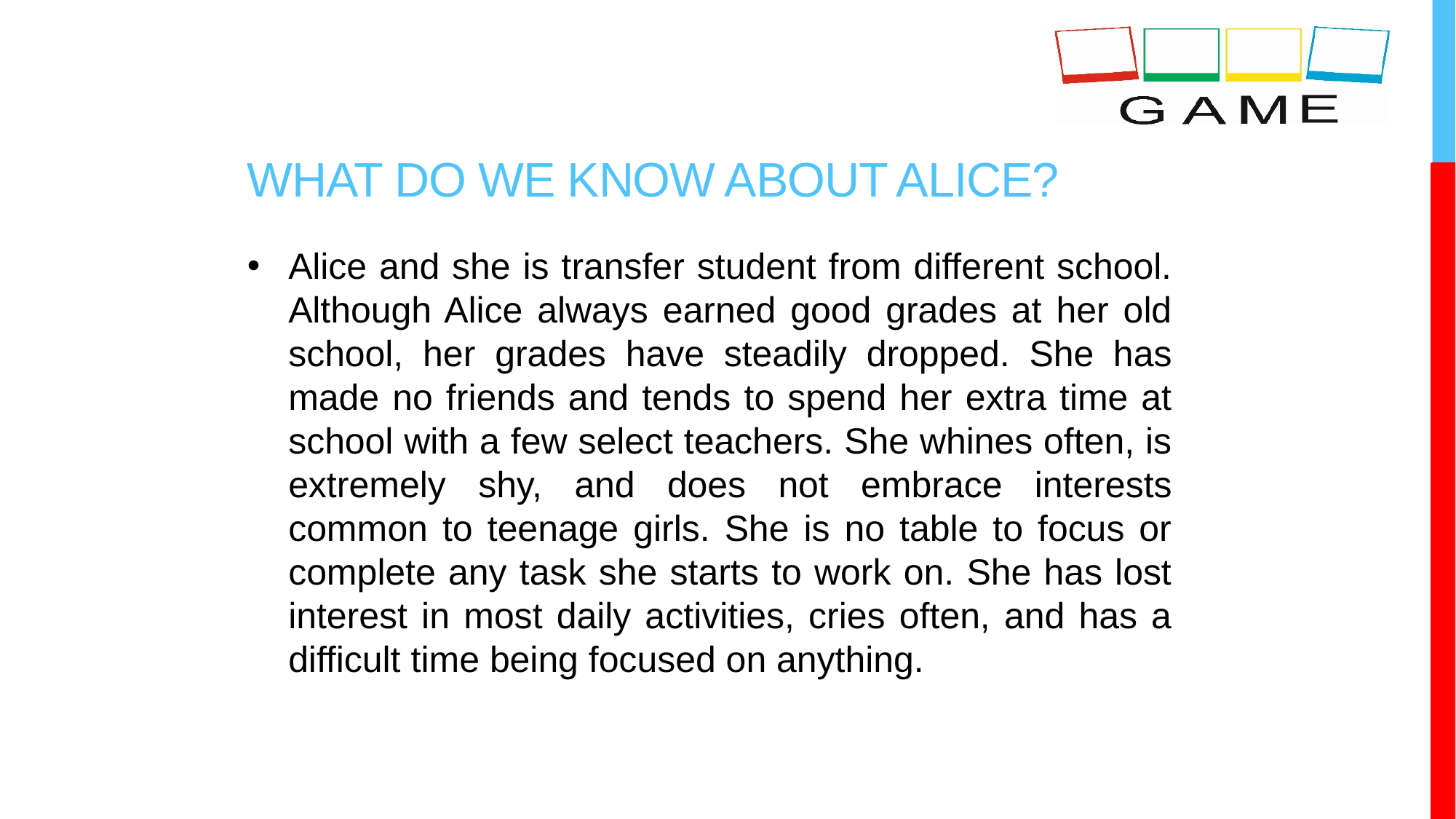

# What do we know about alice?
Alice and she is transfer student from different school. Although Alice always earned good grades at her old school, her grades have steadily dropped. She has made no friends and tends to spend her extra time at school with a few select teachers. She whines often, is extremely shy, and does not embrace interests common to teenage girls. She is no table to focus or complete any task she starts to work on. She has lost interest in most daily activities, cries often, and has a difficult time being focused on anything.